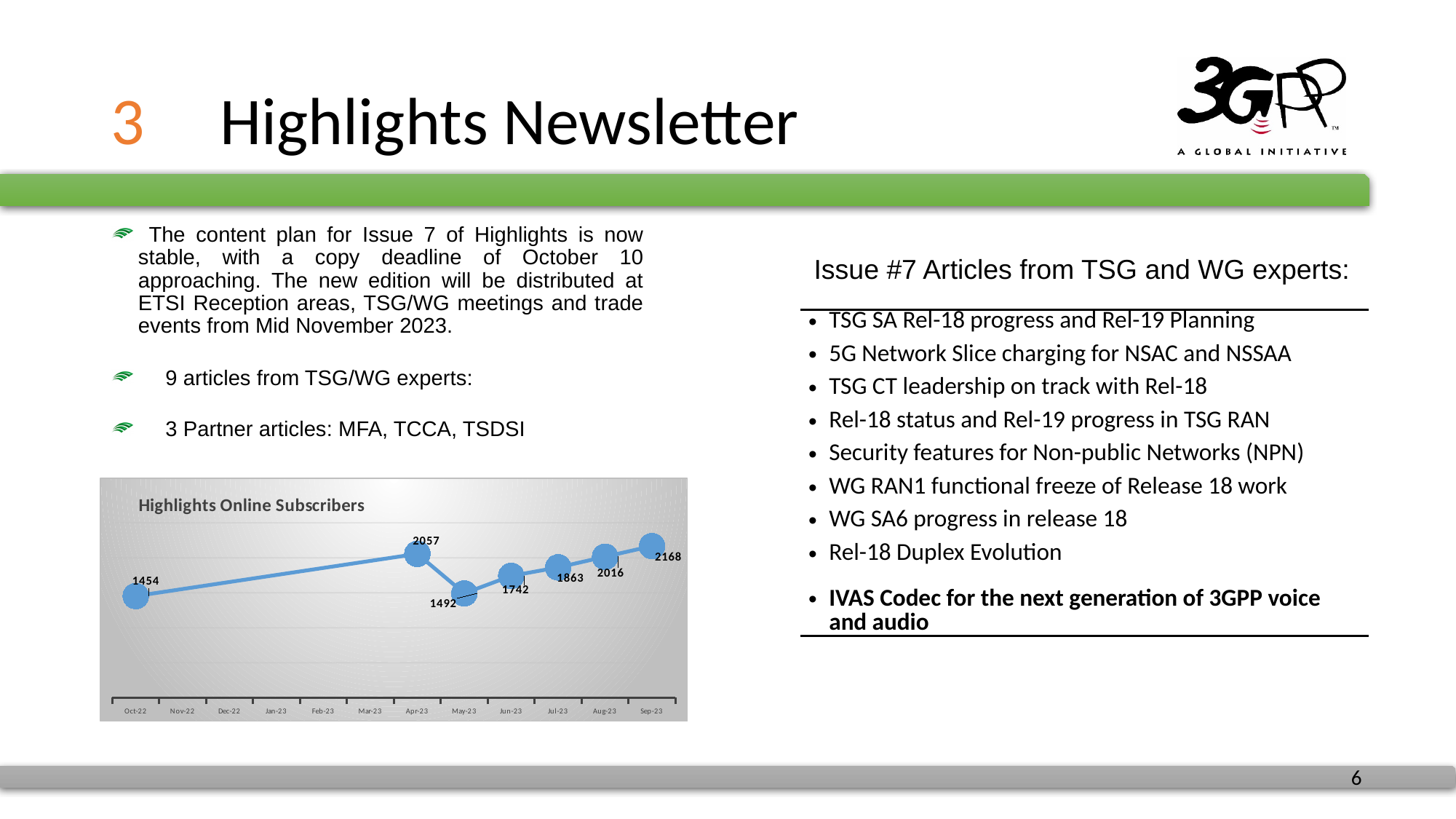

# 3	Highlights Newsletter
 The content plan for Issue 7 of Highlights is now stable, with a copy deadline of October 10 approaching. The new edition will be distributed at ETSI Reception areas, TSG/WG meetings and trade events from Mid November 2023.
9 articles from TSG/WG experts:
3 Partner articles: MFA, TCCA, TSDSI

Issue #7 Articles from TSG and WG experts:
| TSG SA Rel-18 progress and Rel-19 Planning |
| --- |
| 5G Network Slice charging for NSAC and NSSAA |
| TSG CT leadership on track with Rel-18 |
| Rel-18 status and Rel-19 progress in TSG RAN |
| Security features for Non-public Networks (NPN) |
| WG RAN1 functional freeze of Release 18 work |
| WG SA6 progress in release 18 |
| Rel-18 Duplex Evolution |
| IVAS Codec for the next generation of 3GPP voice and audio |

### Chart: Highlights Online Subscribers

| Category | Highlights Subscribers |
|---|---|
| 44835 | 1454.0 |
| 45017 | 2057.0 |
| 45047 | 1492.0 |
| 45078 | 1742.0 |
| 45108 | 1863.0 |
| 45139 | 2016.0 |
| 45170 | 2168.0 |